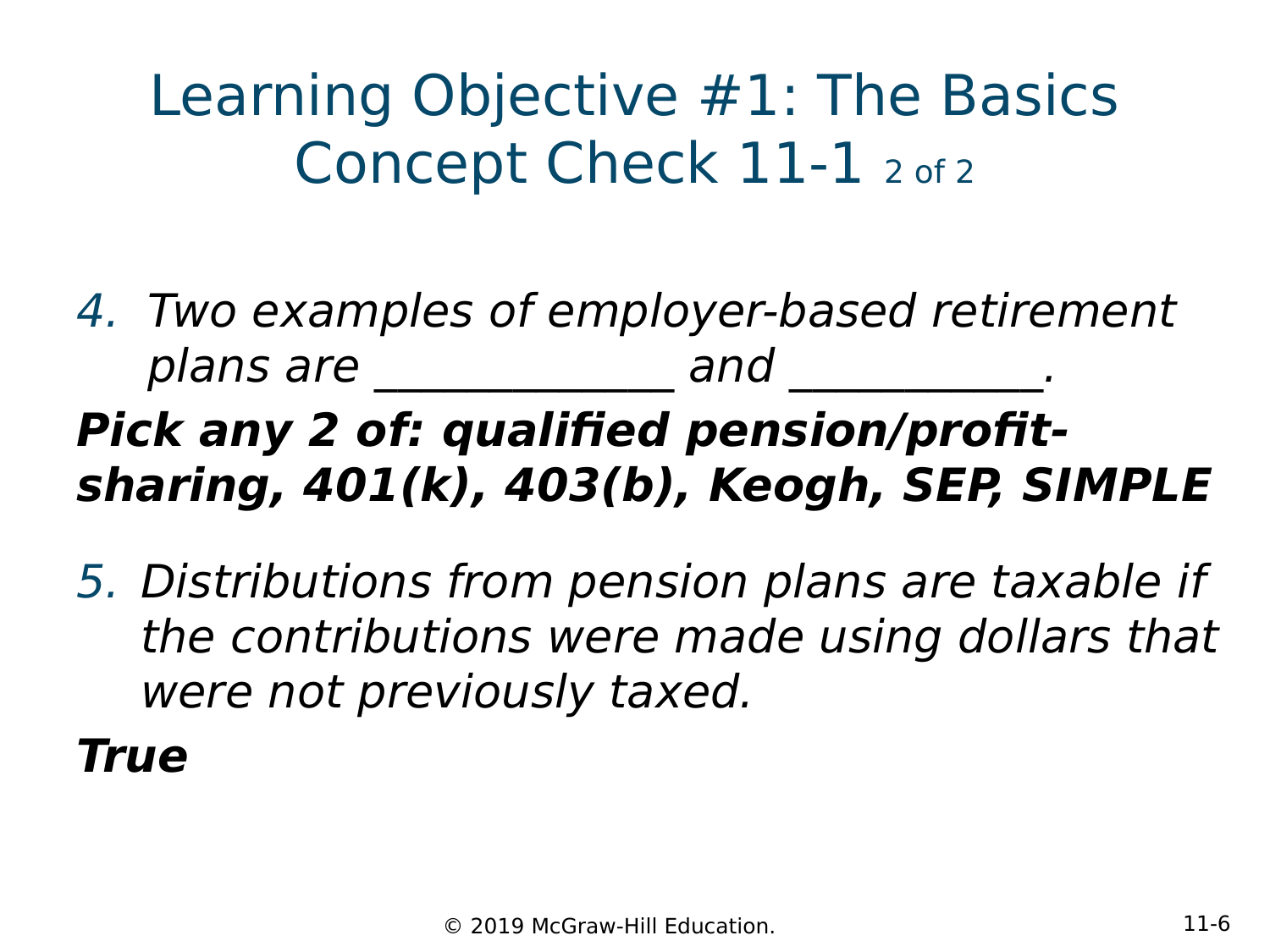

# Learning Objective #1: The Basics Concept Check 11-1 2 of 2
Two examples of employer-based retirement plans are _____________ and ___________.
Pick any 2 of: qualified pension/profit-sharing, 401(k), 403(b), Keogh, SEP, SIMPLE
Distributions from pension plans are taxable if the contributions were made using dollars that were not previously taxed.
True